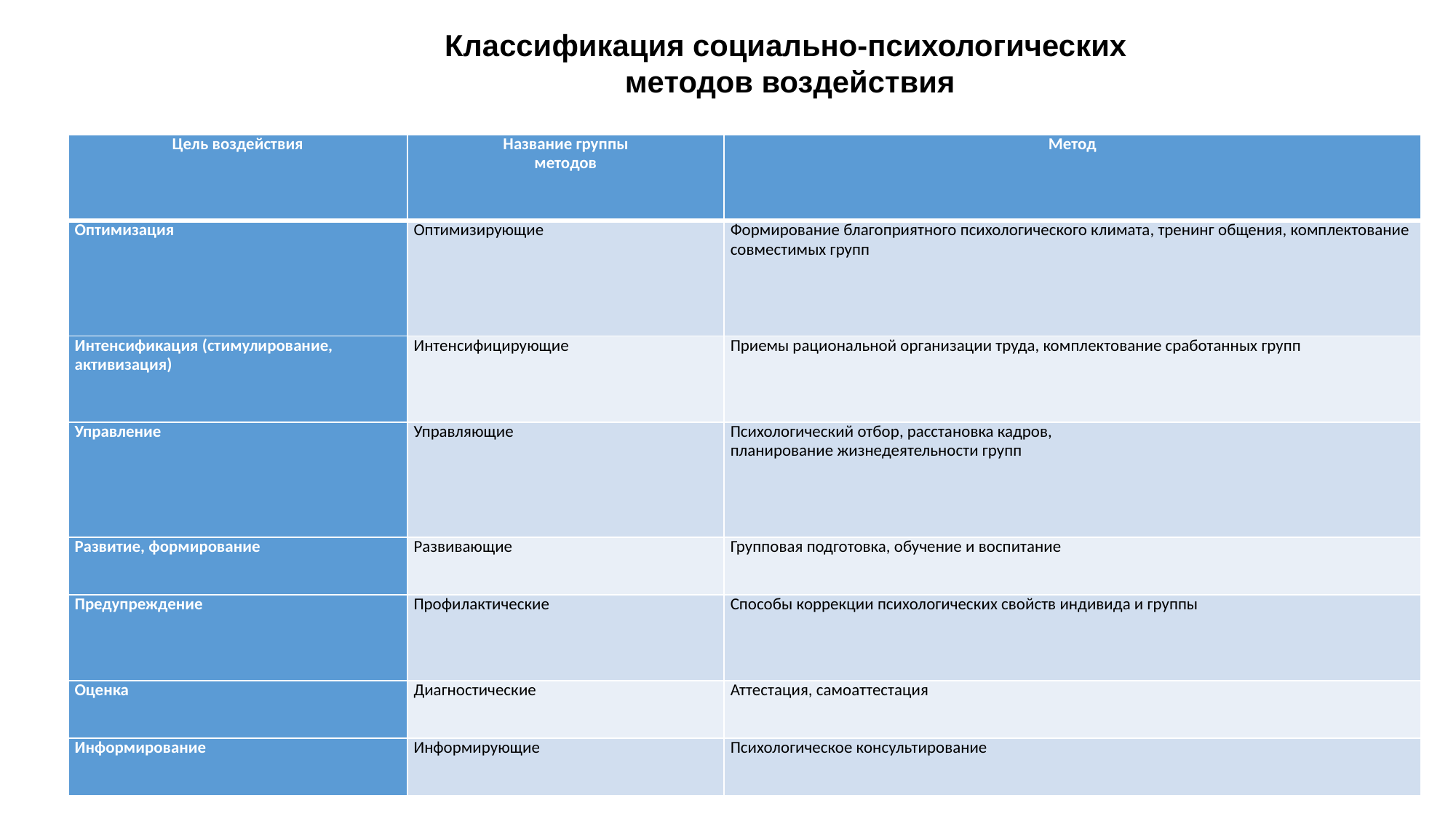

Классификация социально-психологических
методов воздействия
| Цель воздействия | Название группы методов | Метод |
| --- | --- | --- |
| Оптимизация | Оптимизирующие | Формирование благоприятного психологического климата, тренинг общения, комплектование совместимых групп |
| Интенсификация (стимулирование, активизация) | Интенсифицирующие | Приемы рациональной организации труда, комплектование сработанных групп |
| Управление | Управляющие | Психологический отбор, расстановка кадров, планирование жизнедеятельности групп |
| Развитие, формирование | Развивающие | Групповая подготовка, обучение и воспитание |
| Предупреждение | Профилактические | Способы коррекции психологических свойств индивида и группы |
| Оценка | Диагностические | Аттестация, самоаттестация |
| Информирование | Информирующие | Психологическое консультирование |